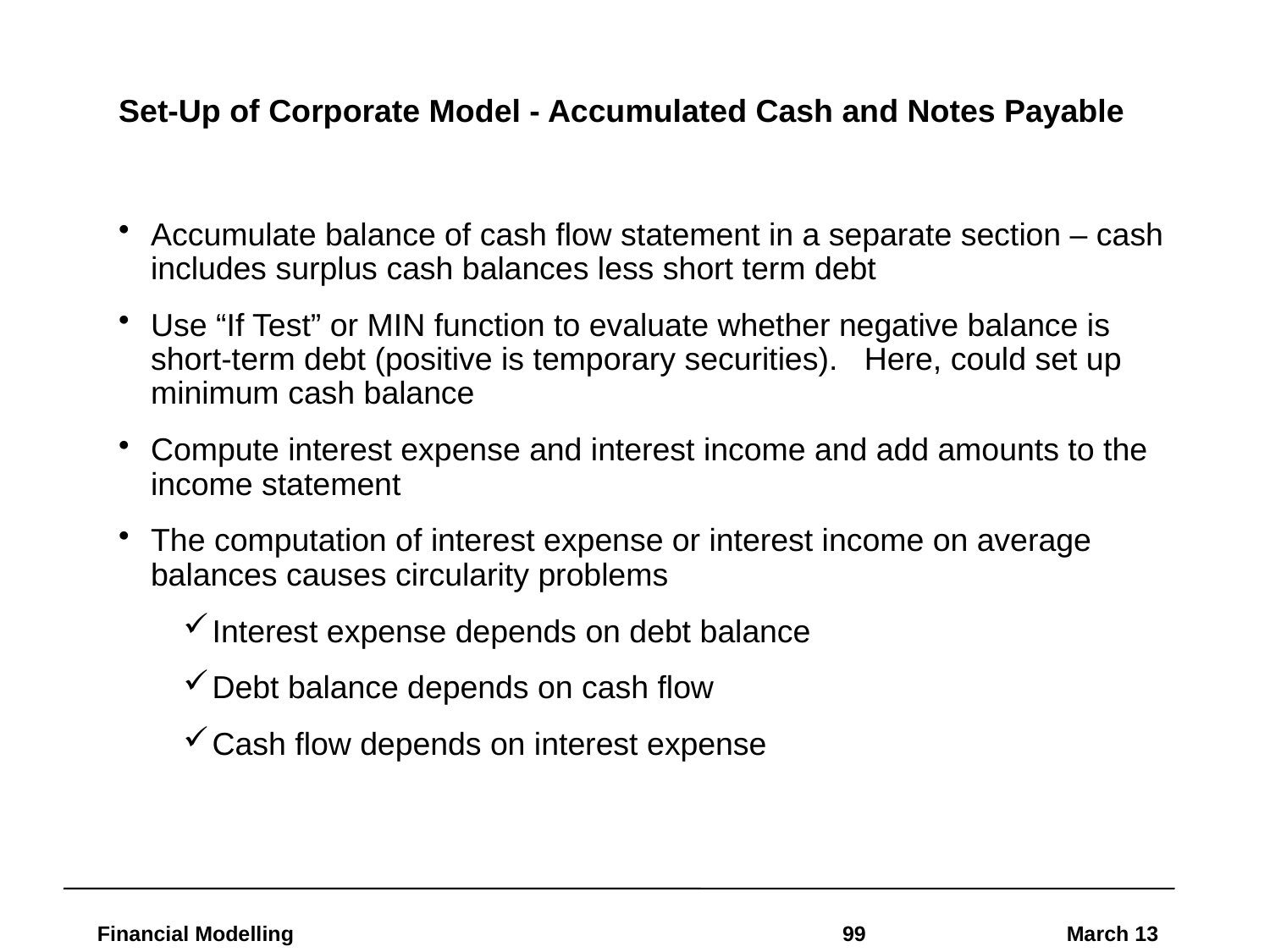

# Set-Up of Corporate Model - Accumulated Cash and Notes Payable
Accumulate balance of cash flow statement in a separate section – cash includes surplus cash balances less short term debt
Use “If Test” or MIN function to evaluate whether negative balance is short-term debt (positive is temporary securities).   Here, could set up minimum cash balance
Compute interest expense and interest income and add amounts to the income statement
The computation of interest expense or interest income on average balances causes circularity problems
Interest expense depends on debt balance
Debt balance depends on cash flow
Cash flow depends on interest expense